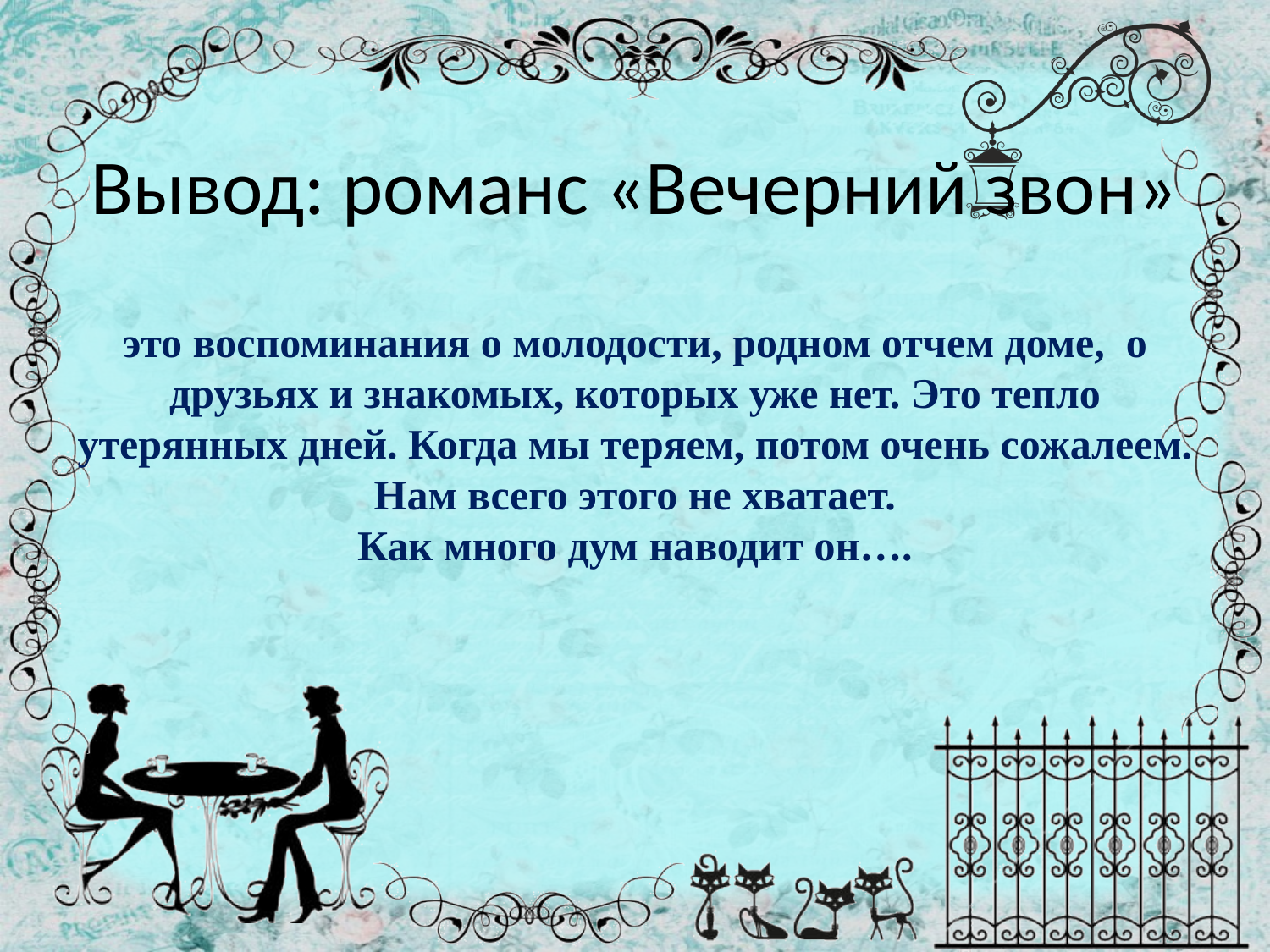

# Вывод: романс «Вечерний звон» это воспоминания о молодости, родном отчем доме,  о друзьях и знакомых, которых уже нет. Это тепло утерянных дней. Когда мы теряем, потом очень сожалеем. Нам всего этого не хватает. Как много дум наводит он….